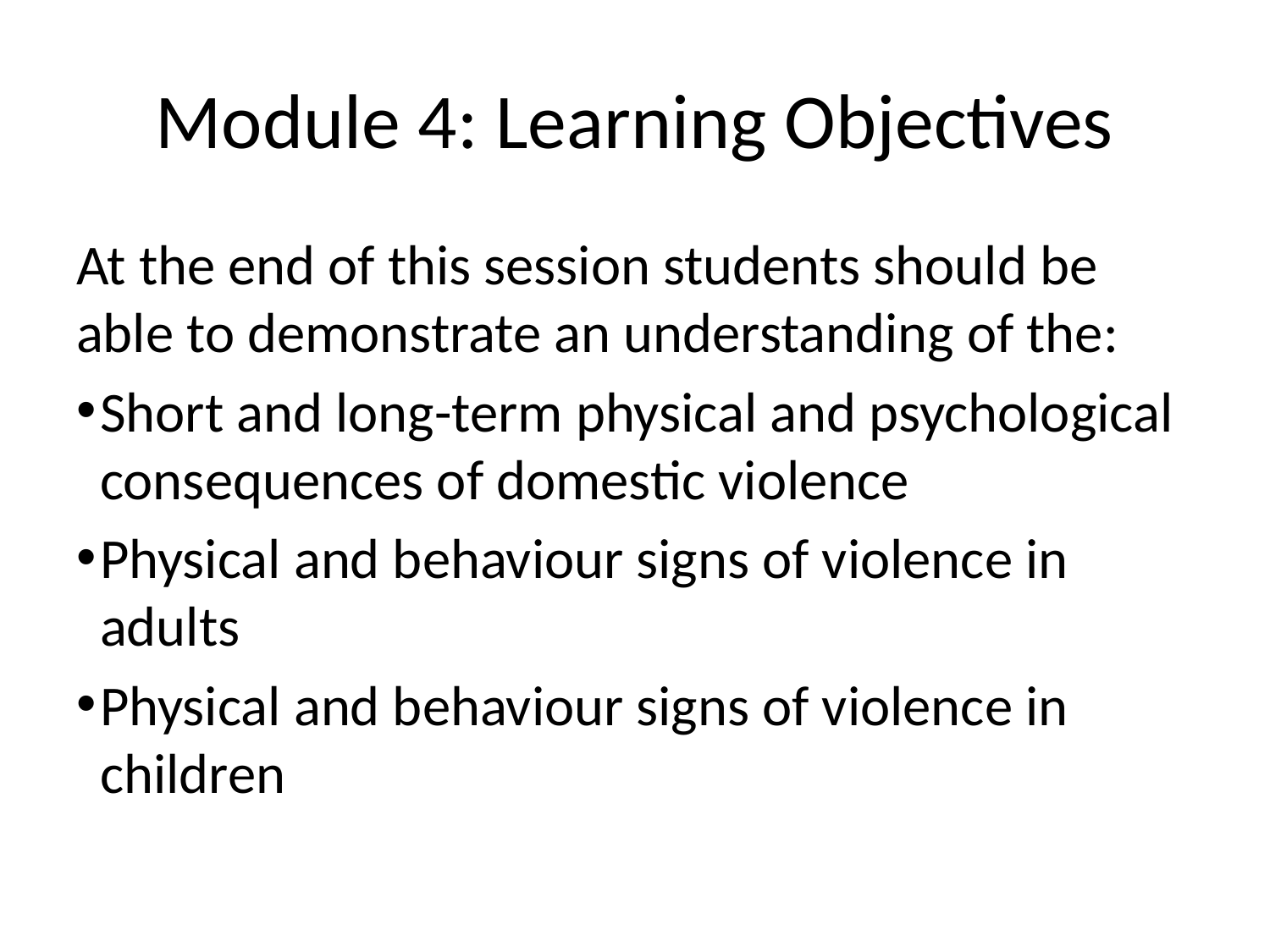

# Module 4: Learning Objectives
At the end of this session students should be able to demonstrate an understanding of the:
Short and long-term physical and psychological consequences of domestic violence
Physical and behaviour signs of violence in adults
Physical and behaviour signs of violence in children